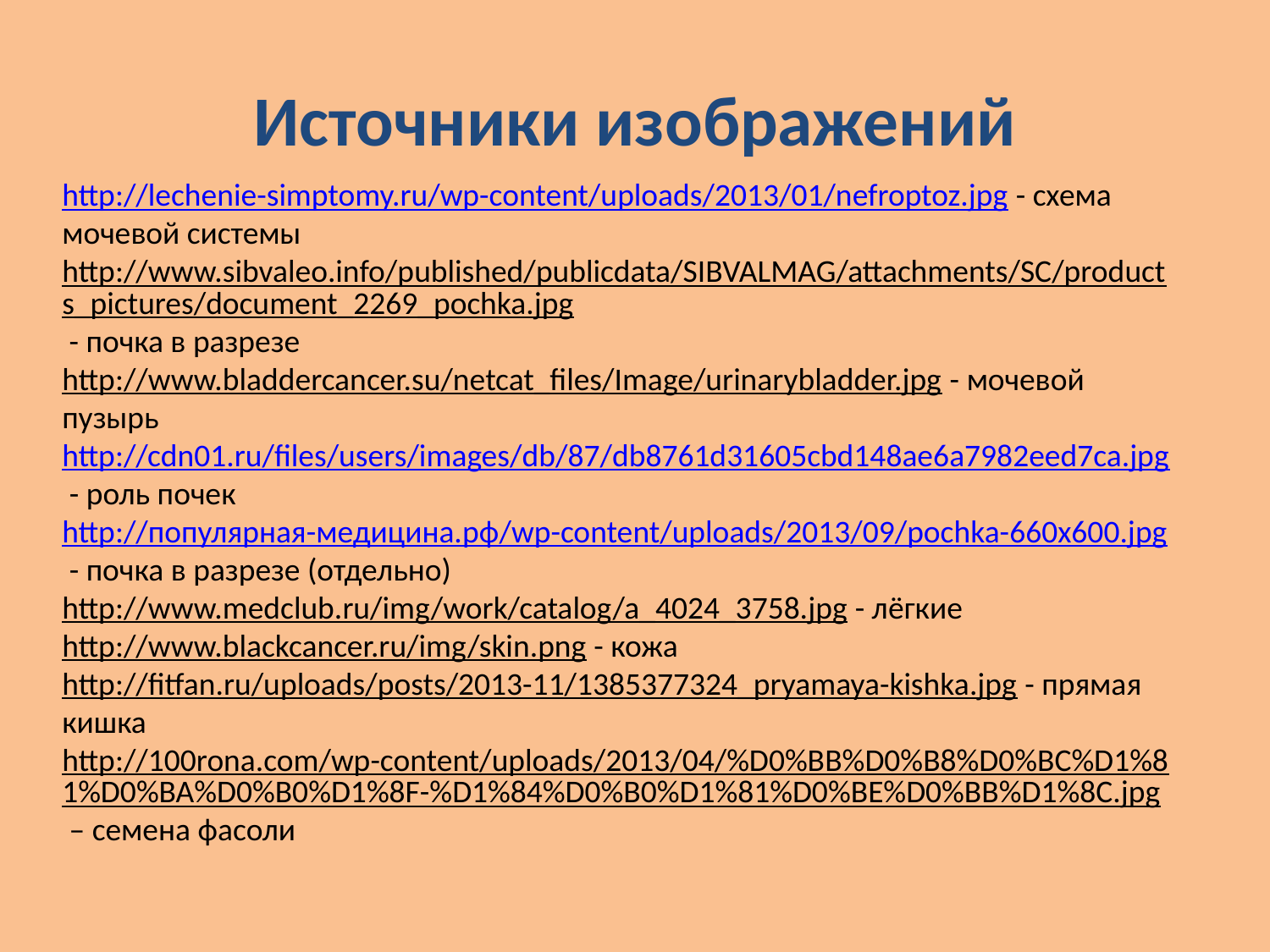

# Источники изображений
http://lechenie-simptomy.ru/wp-content/uploads/2013/01/nefroptoz.jpg - схема мочевой системы
http://www.sibvaleo.info/published/publicdata/SIBVALMAG/attachments/SC/products_pictures/document_2269_pochka.jpg - почка в разрезе
http://www.bladdercancer.su/netcat_files/Image/urinarybladder.jpg - мочевой пузырь
http://cdn01.ru/files/users/images/db/87/db8761d31605cbd148ae6a7982eed7ca.jpg
 - роль почек
http://популярная-медицина.рф/wp-content/uploads/2013/09/pochka-660x600.jpg
 - почка в разрезе (отдельно)
http://www.medclub.ru/img/work/catalog/a_4024_3758.jpg - лёгкие
http://www.blackcancer.ru/img/skin.png - кожа
http://fitfan.ru/uploads/posts/2013-11/1385377324_pryamaya-kishka.jpg - прямая кишка
http://100rona.com/wp-content/uploads/2013/04/%D0%BB%D0%B8%D0%BC%D1%81%D0%BA%D0%B0%D1%8F-%D1%84%D0%B0%D1%81%D0%BE%D0%BB%D1%8C.jpg – семена фасоли